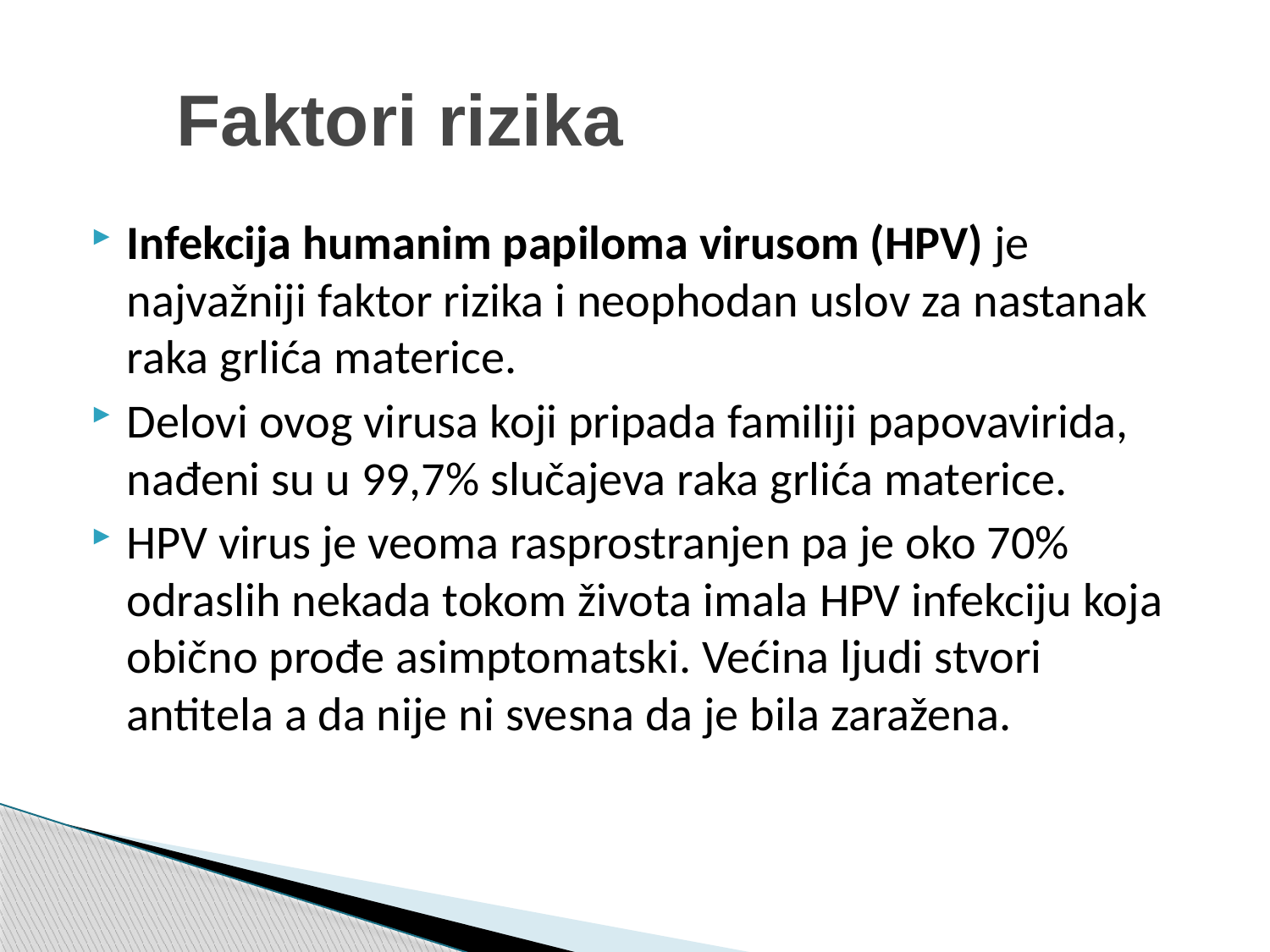

# Faktori rizika
Infekcija humanim papiloma virusom (HPV) je najvažniji faktor rizika i neophodan uslov za nastanak raka grlića materice.
Delovi ovog virusa koji pripada familiji papovavirida, nađeni su u 99,7% slučajeva raka grlića materice.
HPV virus je veoma rasprostranjen pa je oko 70% odraslih nekada tokom života imala HPV infekciju koja obično prođe asimptomatski. Većina ljudi stvori antitela a da nije ni svesna da je bila zaražena.